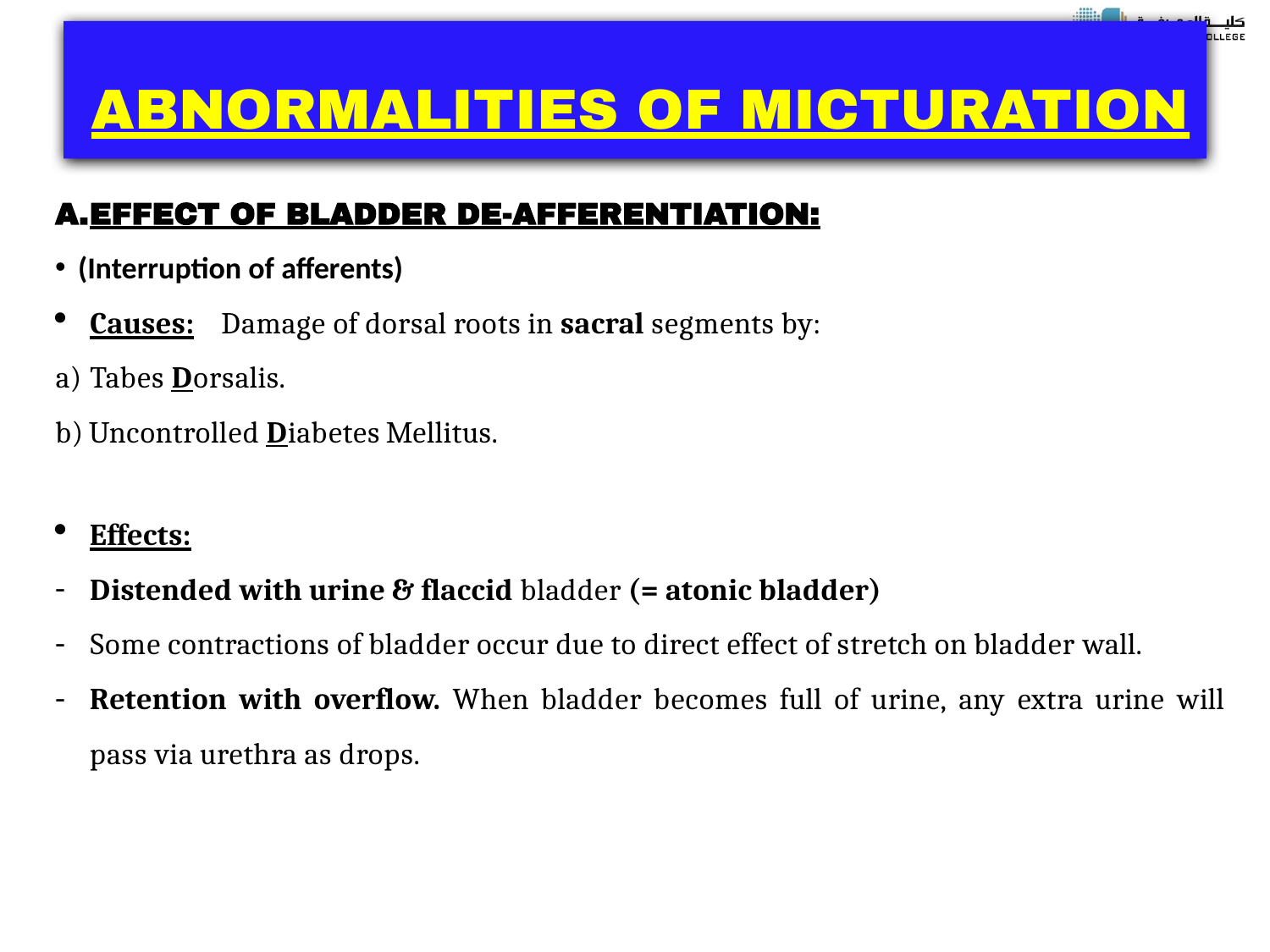

# ABNORMALITIES OF MICTURATION
EFFECT OF BLADDER DE-AFFERENTIATION:
(Interruption of afferents)
Causes:    Damage of dorsal roots in sacral segments by:
Tabes Dorsalis.
Uncontrolled Diabetes Mellitus.

Effects:
Distended with urine & flaccid bladder (= atonic bladder)
Some contractions of bladder occur due to direct effect of stretch on bladder wall.
Retention with overflow. When bladder becomes full of urine, any extra urine will pass via urethra as drops.